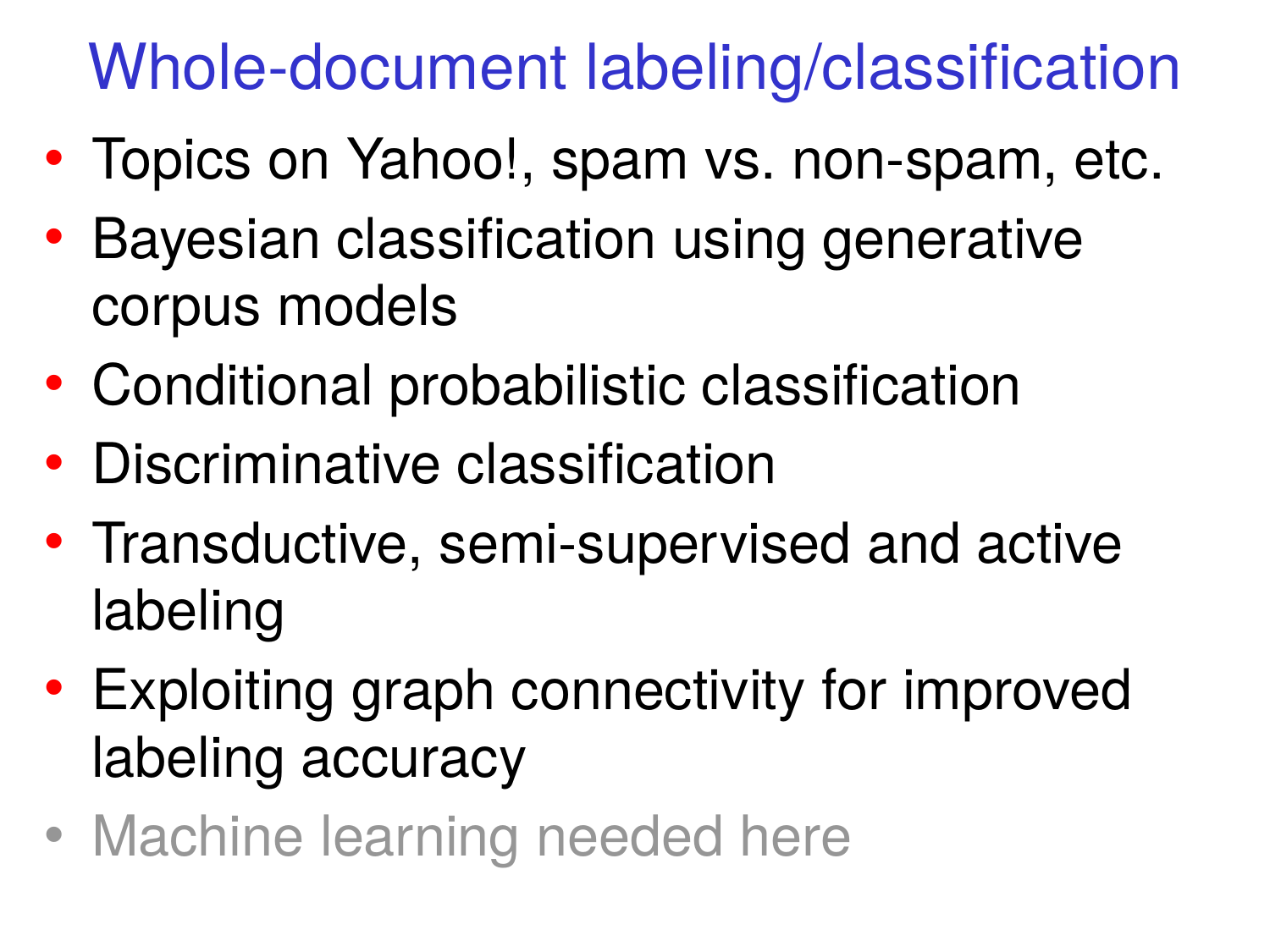

# Whole-document labeling/classification
Topics on Yahoo!, spam vs. non-spam, etc.
Bayesian classification using generative corpus models
Conditional probabilistic classification
Discriminative classification
Transductive, semi-supervised and active labeling
Exploiting graph connectivity for improved labeling accuracy
Machine learning needed here